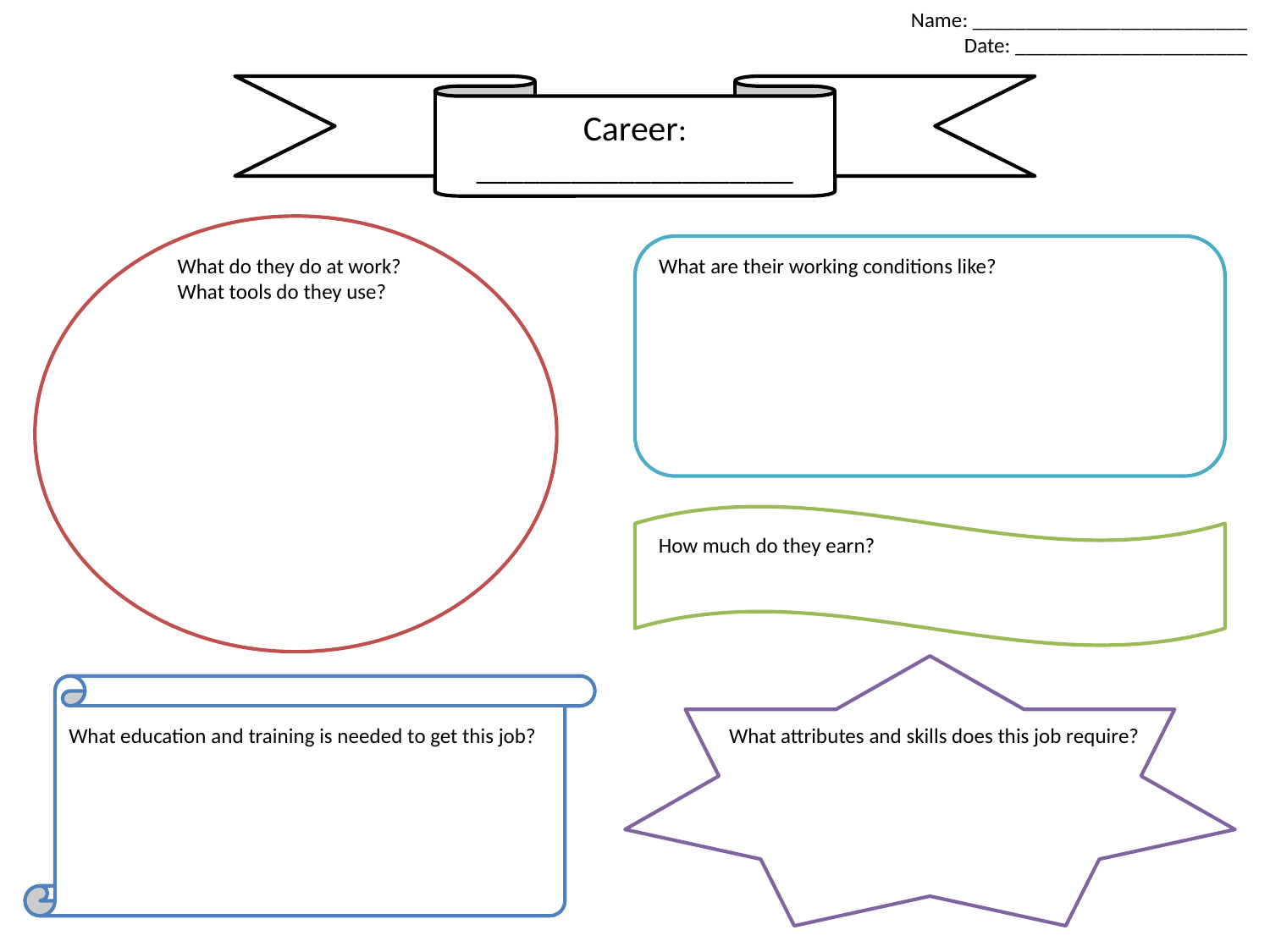

Name: __________________________
           Date: ______________________

Career:
____________________

What do they do at work? What tools do they use?
What are their working conditions like?

How much do they earn?

What education and training is needed to get this job?
What attributes and skills does this job require?